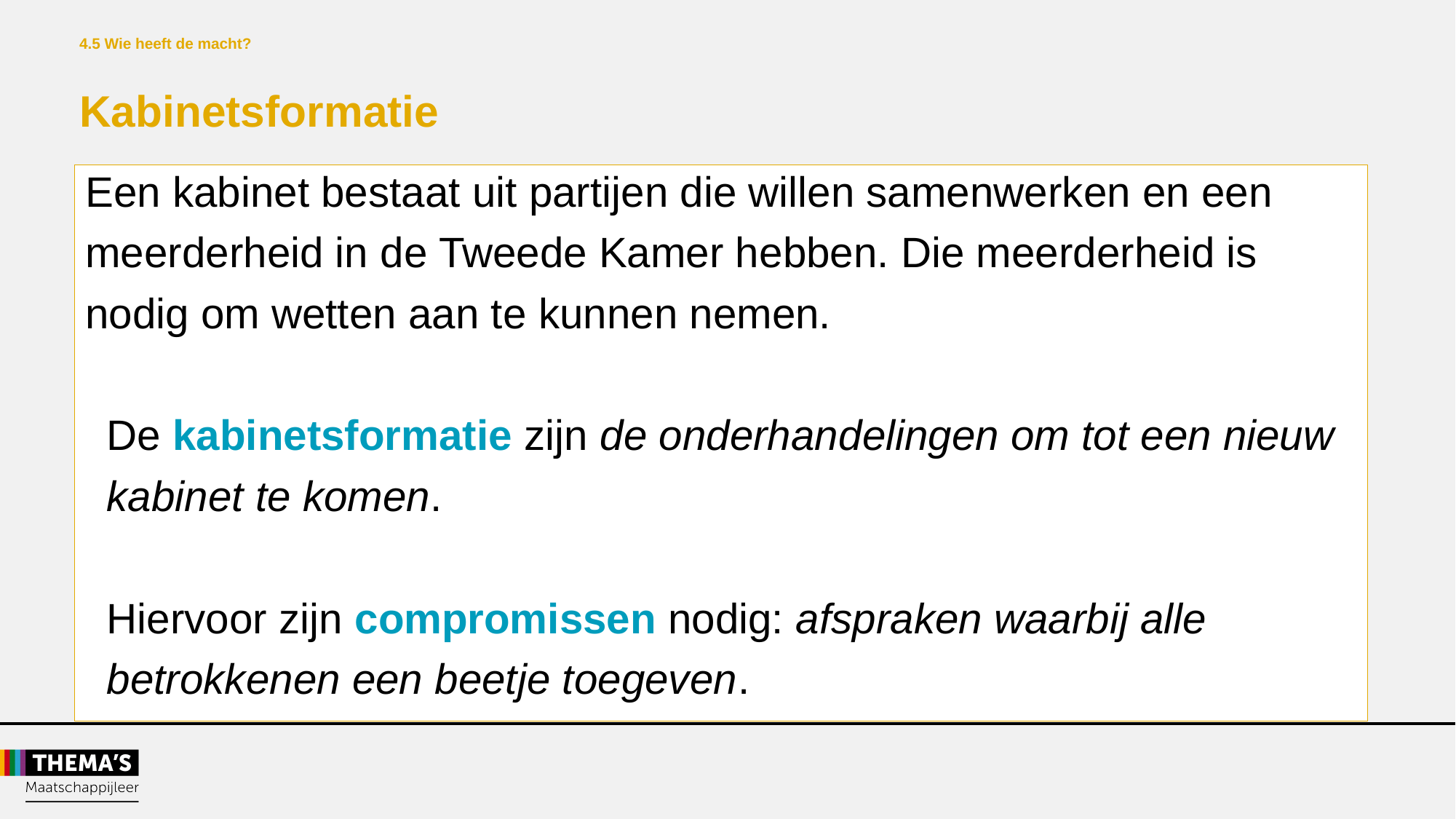

4.5 Wie heeft de macht?
Kabinetsformatie
Een kabinet bestaat uit partijen die willen samenwerken en een
meerderheid in de Tweede Kamer hebben. Die meerderheid is
nodig om wetten aan te kunnen nemen.

De kabinetsformatie zijn de onderhandelingen om tot een nieuw
kabinet te komen.

Hiervoor zijn compromissen nodig: afspraken waarbij alle
betrokkenen een beetje toegeven.